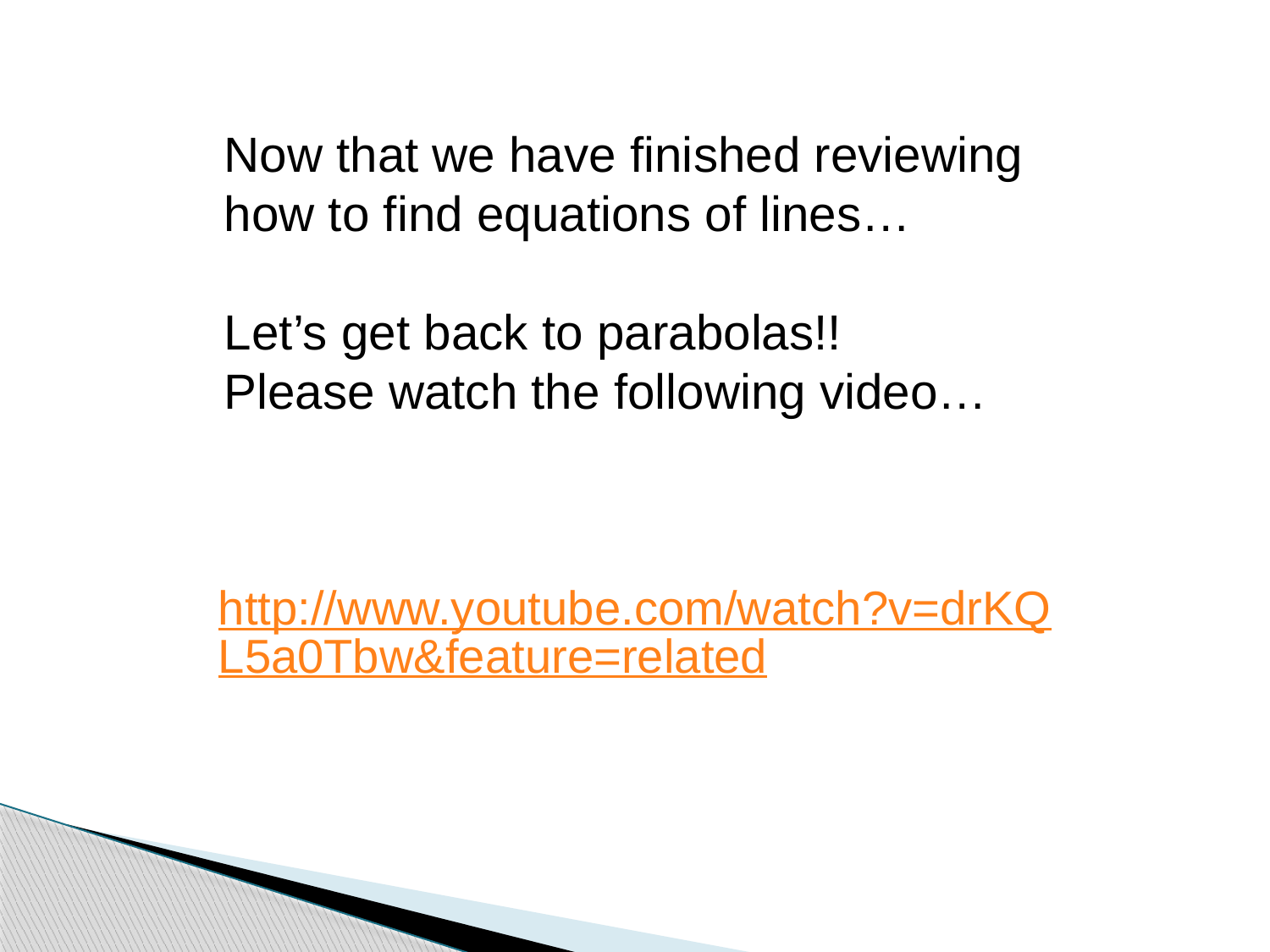

Now that we have finished reviewing how to find equations of lines…

Let’s get back to parabolas!!
Please watch the following video…
http://www.youtube.com/watch?v=drKQL5a0Tbw&feature=related